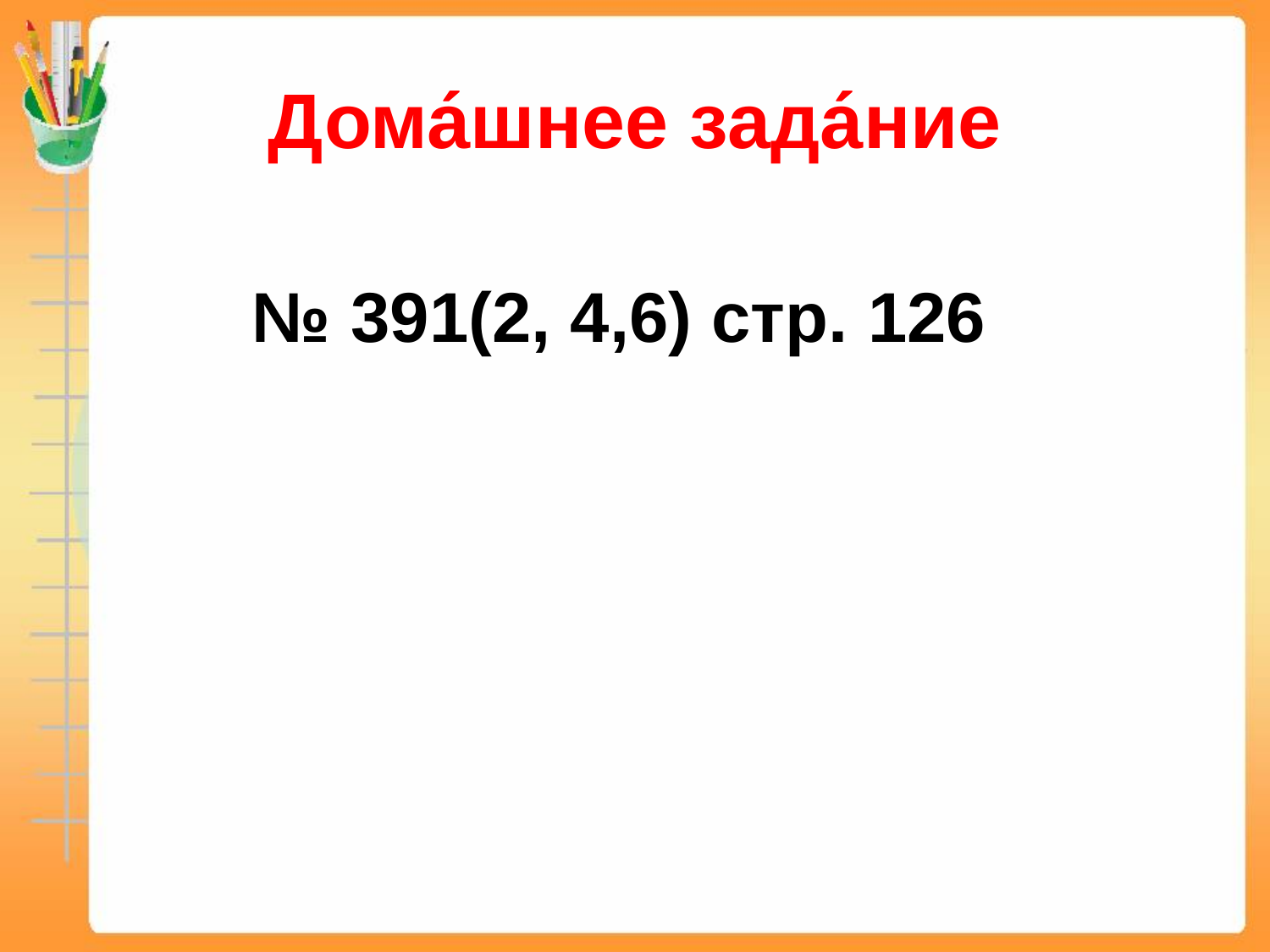

# Дома́шнее зада́ние
         № 391(2, 4,6) стр. 126